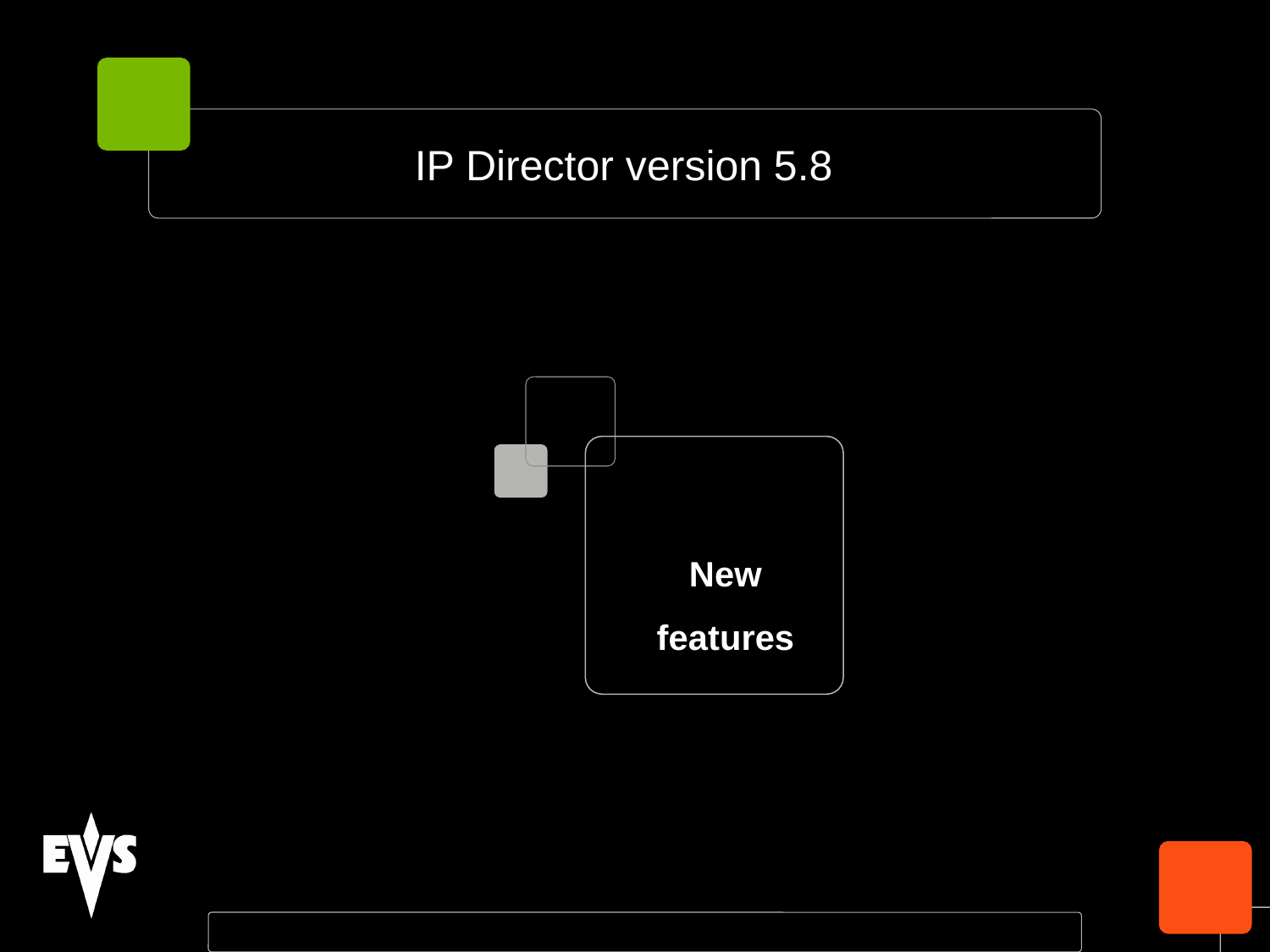

# IP Director version 5.8
New features